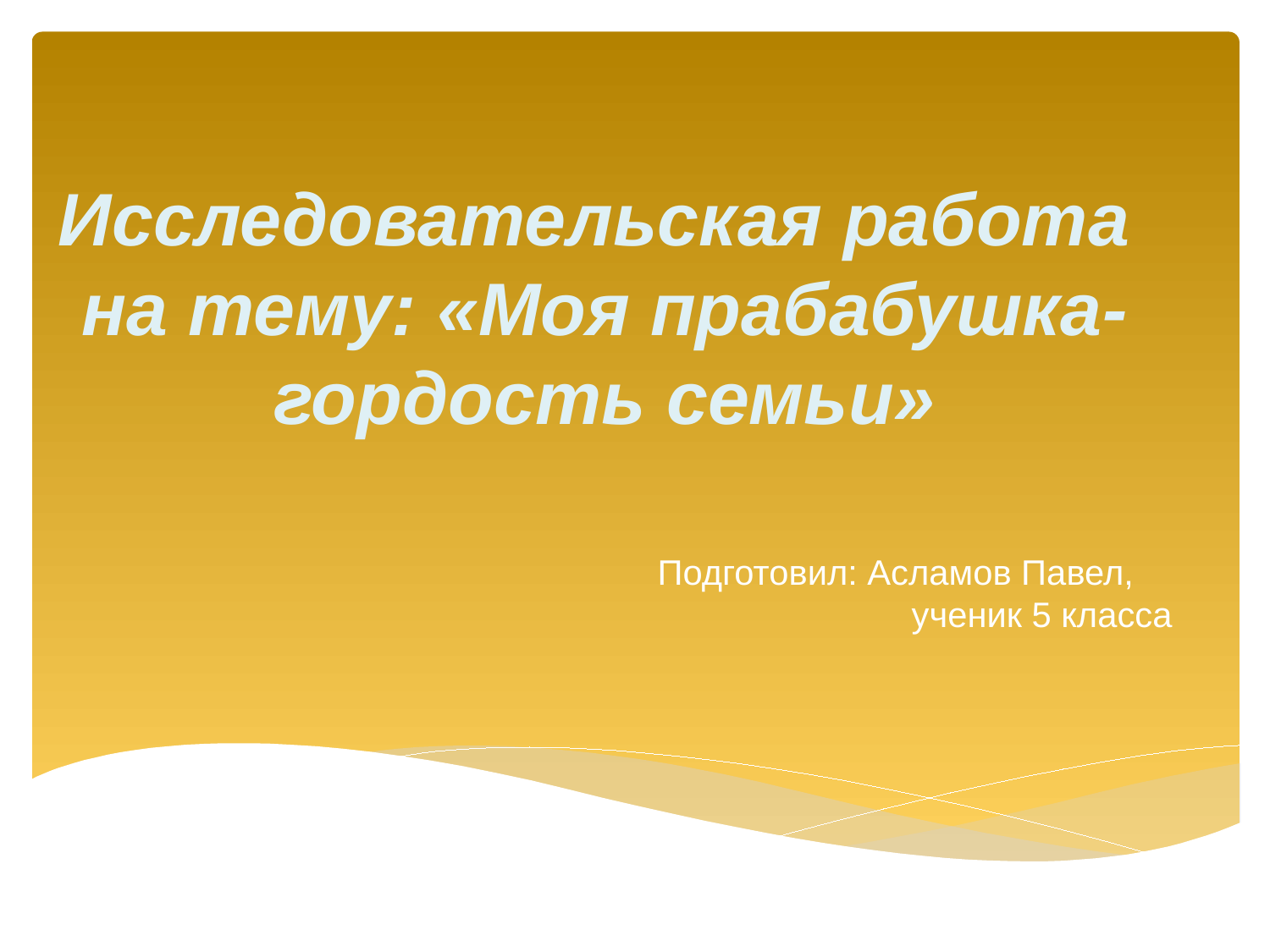

# Исследовательская работа  на тему: «Моя прабабушка-гордость семьи»

                                              Подготовил: Асламов Павел,                  ученик 5 класса